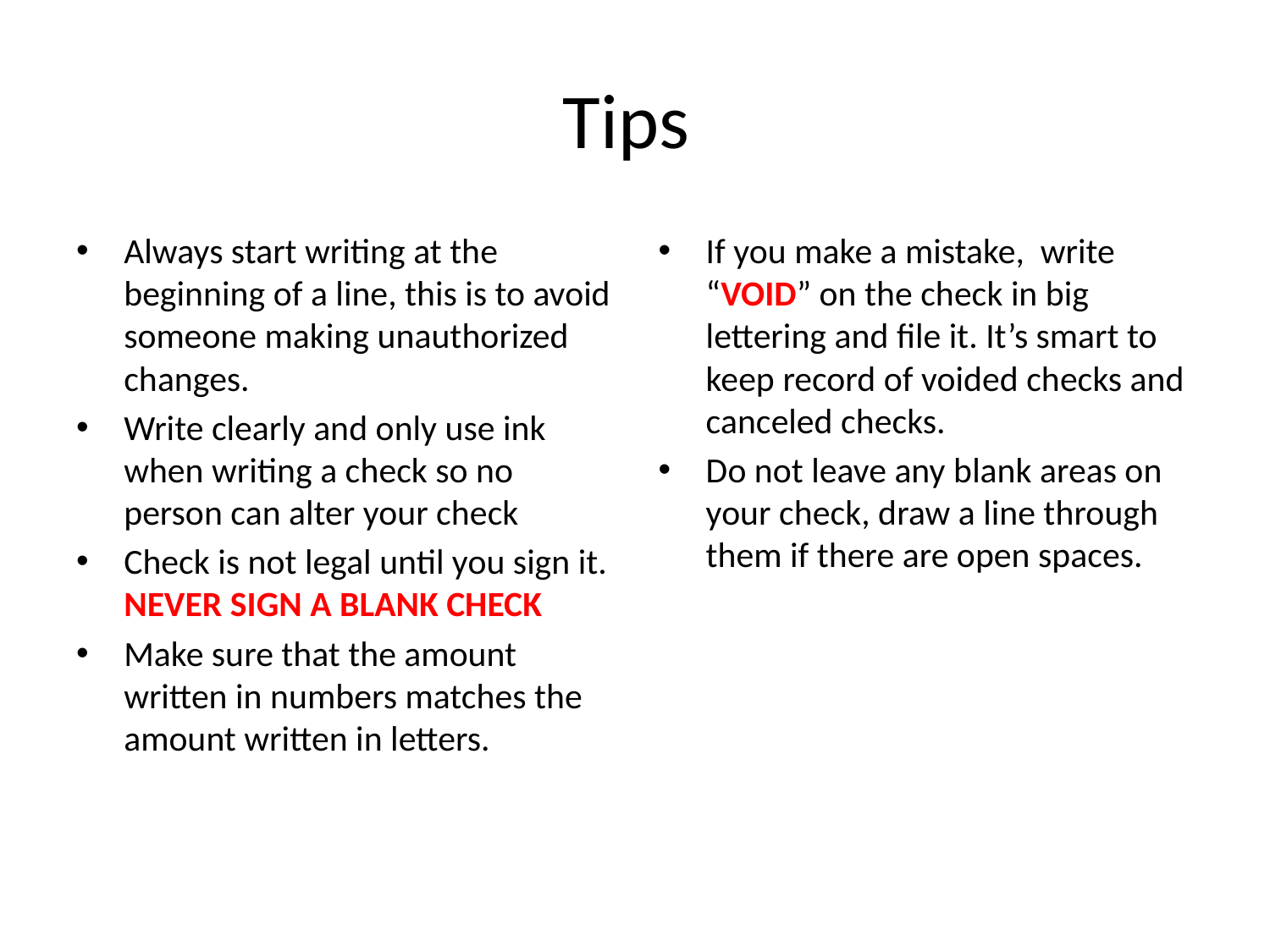

# Tips
Always start writing at the beginning of a line, this is to avoid someone making unauthorized changes.
Write clearly and only use ink when writing a check so no person can alter your check
Check is not legal until you sign it. NEVER SIGN A BLANK CHECK
Make sure that the amount written in numbers matches the amount written in letters.

If you make a mistake,  write “VOID” on the check in big lettering and file it. It’s smart to keep record of voided checks and canceled checks.
Do not leave any blank areas on your check, draw a line through them if there are open spaces.